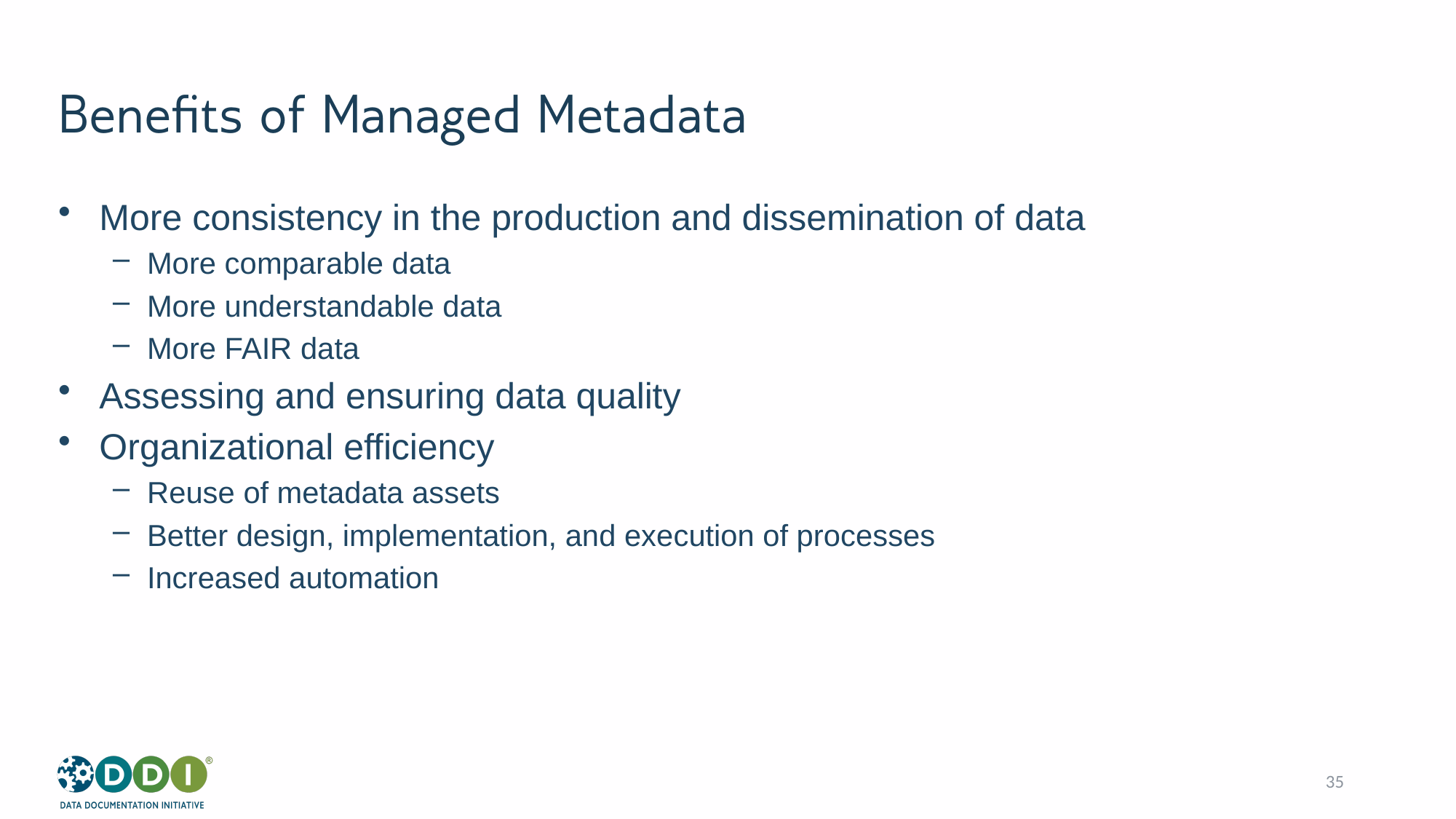

# Benefits of Managed Metadata
More consistency in the production and dissemination of data
More comparable data
More understandable data
More FAIR data
Assessing and ensuring data quality
Organizational efficiency
Reuse of metadata assets
Better design, implementation, and execution of processes
Increased automation
35